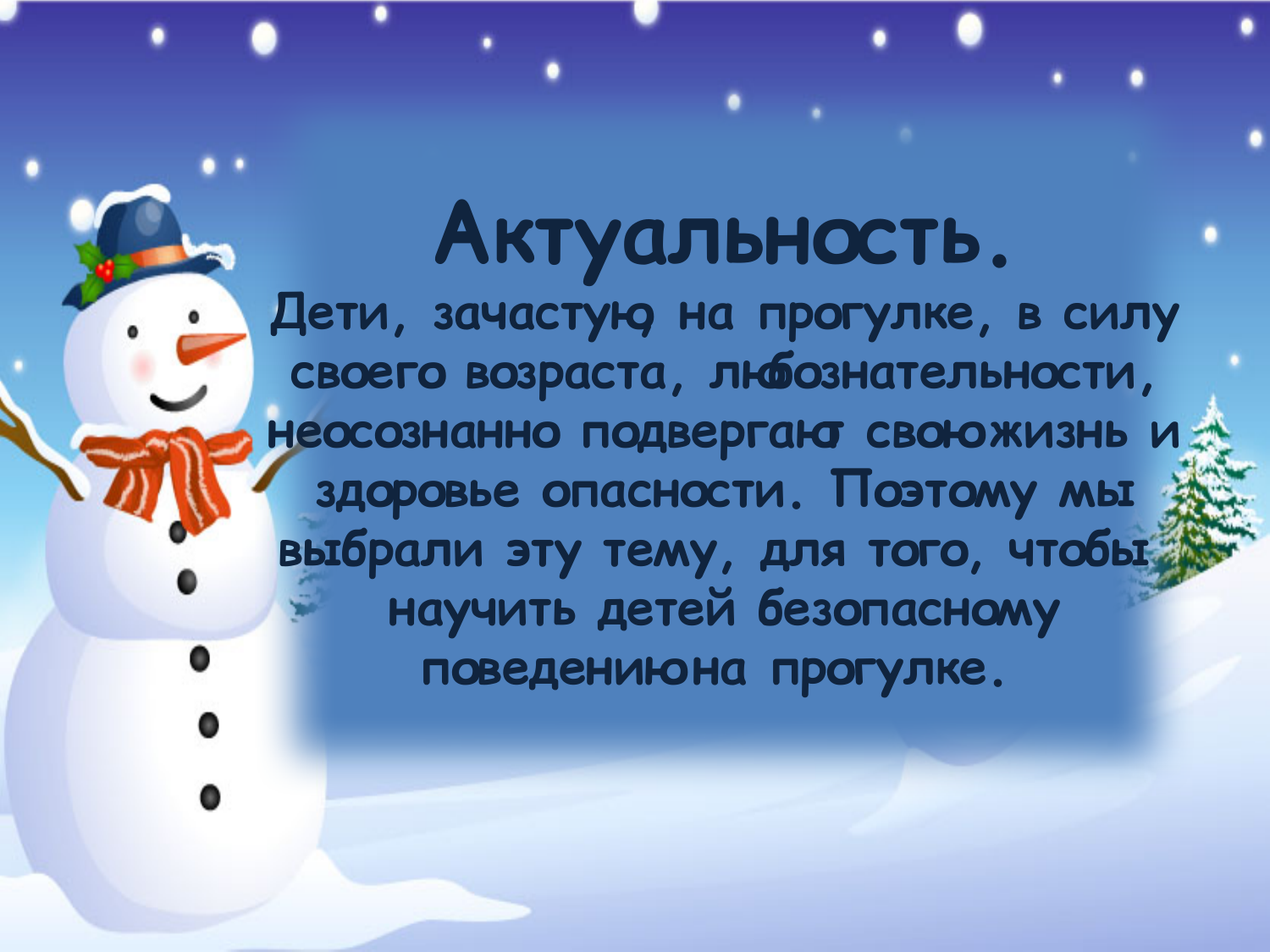

Актуальность.
Дети, зачастую, на прогулке, в силу своего возраста, любознательности, неосознанно подвергают свою жизнь и здоровье опасности. Поэтому мы выбрали эту тему, для того, чтобы  научить детей безопасному поведению на прогулке.